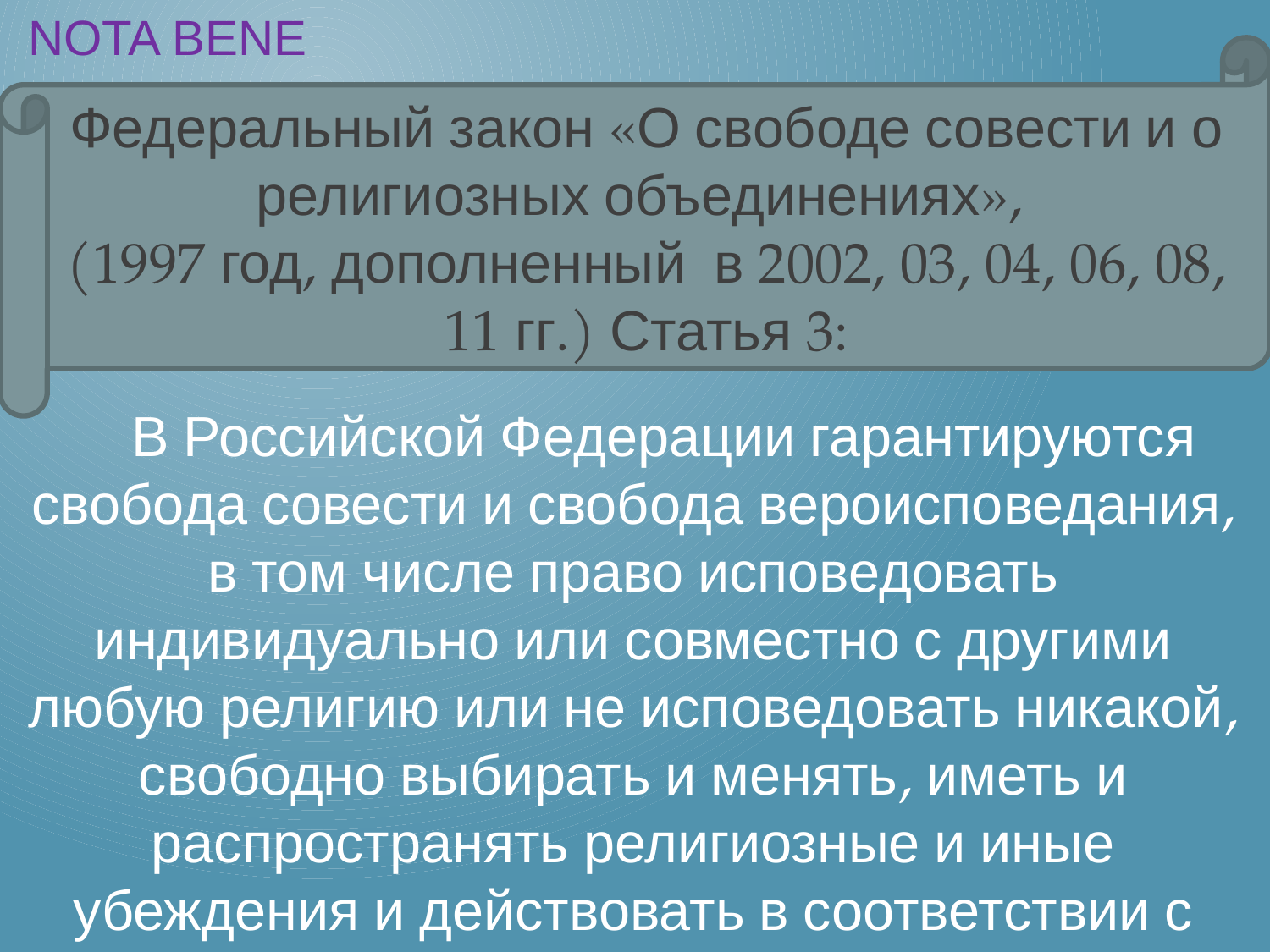

NOTA BENE
Федеральный закон «О свободе совести и о религиозных объединениях»,
(1997 год, дополненный  в 2002, 03, 04, 06, 08, 11 гг.) Статья 3:
     В Российской Федерации гарантируются свобода совести и свобода вероисповедания, в том числе право исповедовать индивидуально или совместно с другими любую религию или не исповедовать никакой, свободно выбирать и менять, иметь и распространять религиозные и иные убеждения и действовать в соответствии с ними.